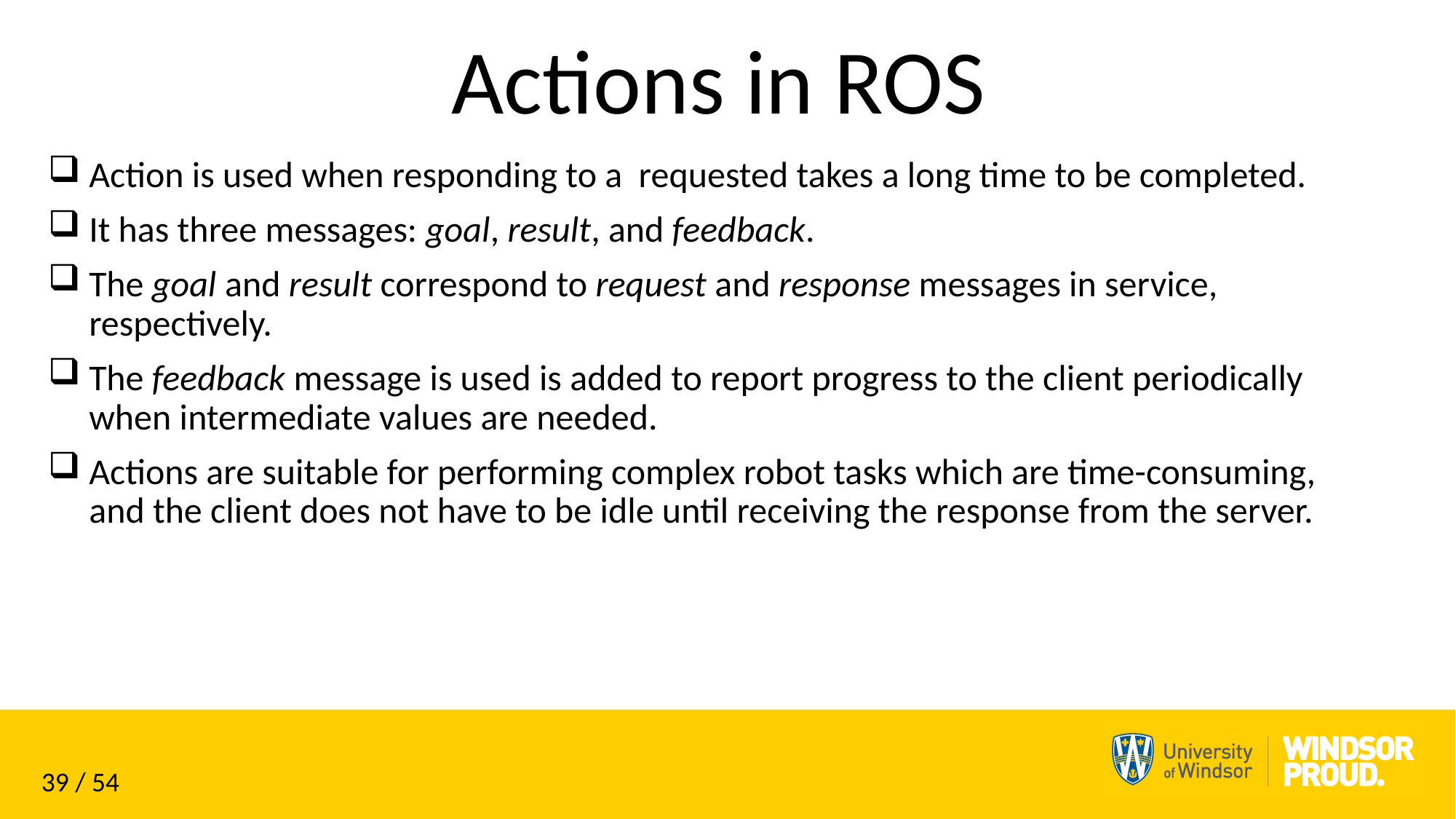

# Actions in ROS
Action is used when responding to a  requested takes a long time to be completed.
It has three messages: goal, result, and feedback.
The goal and result correspond to request and response messages in service, respectively.
The feedback message is used is added to report progress to the client periodically when intermediate values are needed.
Actions are suitable for performing complex robot tasks which are time-consuming, and the client does not have to be idle until receiving the response from the server.
39